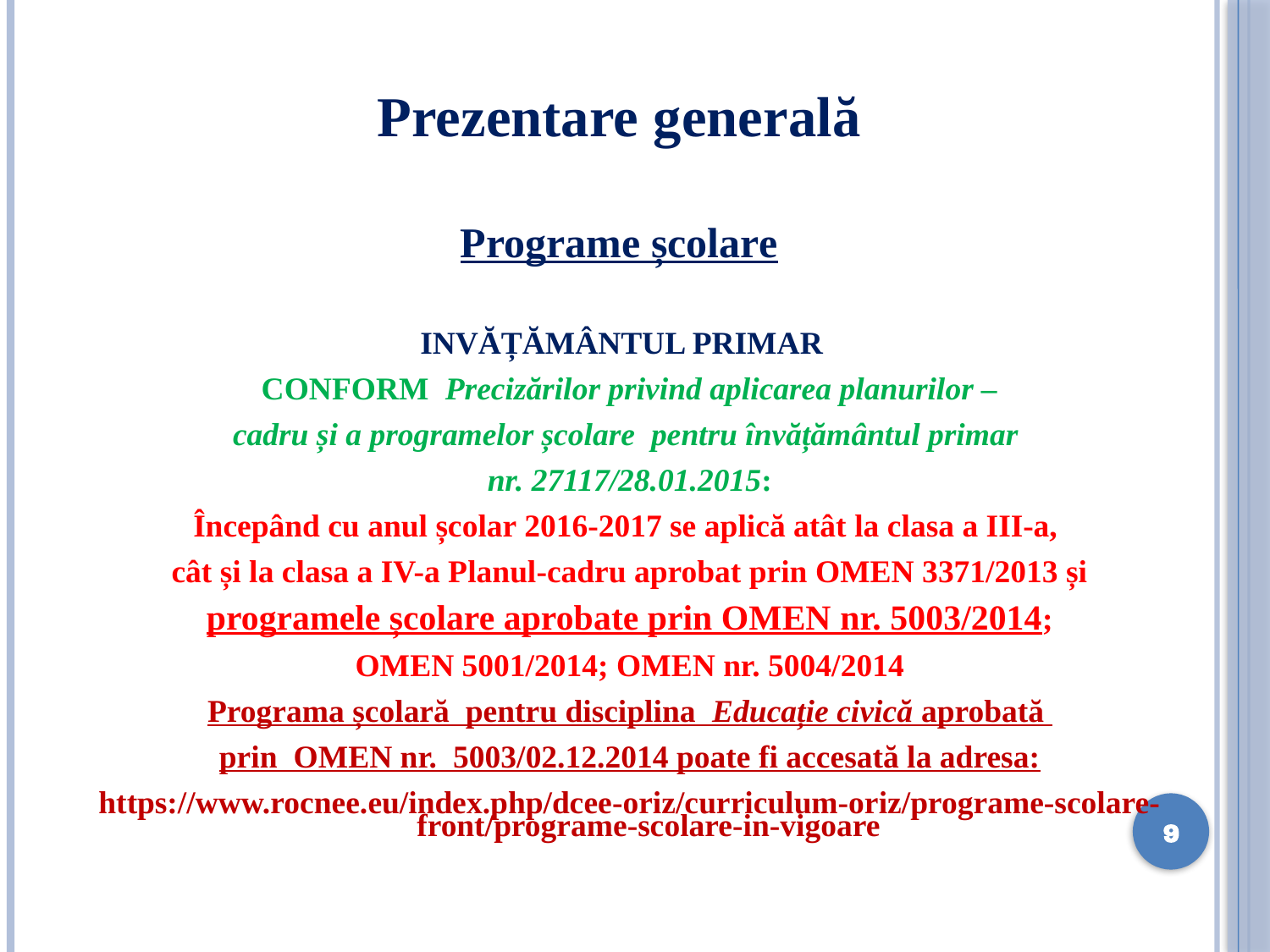

INVĂȚĂMÂNTUL PRIMAR

CONFORM  Precizărilor privind aplicarea planurilor –

cadru și a programelor școlare  pentru învățământul primar

nr. 27117/28.01.2015:

Începând cu anul școlar 2016-2017 se aplică atât la clasa a III-a,

cât și la clasa a IV-a Planul-cadru aprobat prin OMEN 3371/2013 și

 programele școlare aprobate prin OMEN nr. 5003/2014;

OMEN 5001/2014; OMEN nr. 5004/2014

Programa școlară  pentru disciplina  Educație civică aprobată

prin  OMEN nr.  5003/02.12.2014 poate fi accesată la adresa:

https://www.rocnee.eu/index.php/dcee-oriz/curriculum-oriz/programe-scolare-front/programe-scolare-in-vigoare

Prezentare generală
Programe școlare
9